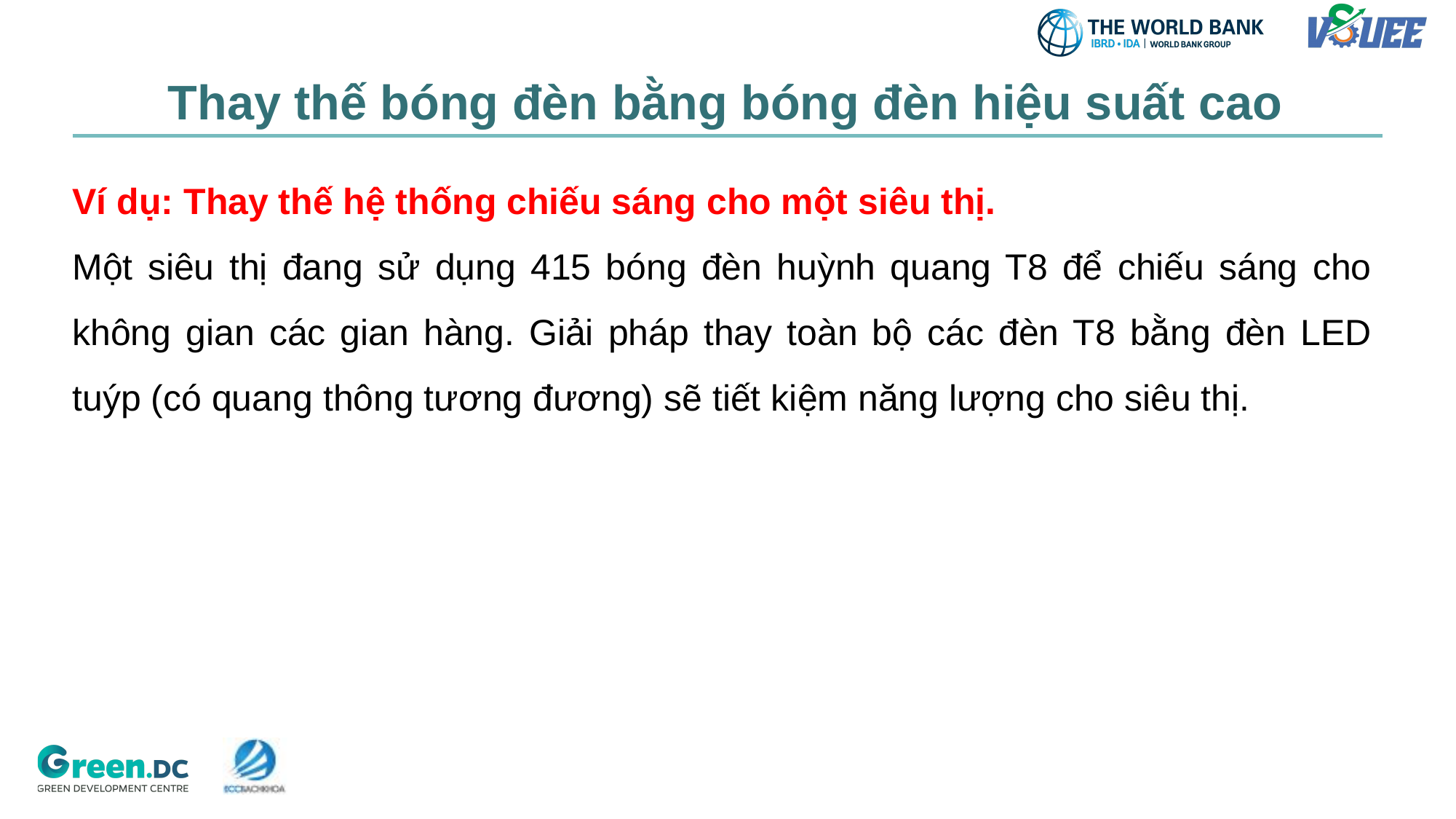

# Thay thế bóng đèn bằng bóng đèn hiệu suất cao
Ví dụ: Thay thế hệ thống chiếu sáng cho một siêu thị.
Một siêu thị đang sử dụng 415 bóng đèn huỳnh quang T8 để chiếu sáng cho không gian các gian hàng. Giải pháp thay toàn bộ các đèn T8 bằng đèn LED tuýp (có quang thông tương đương) sẽ tiết kiệm năng lượng cho siêu thị.